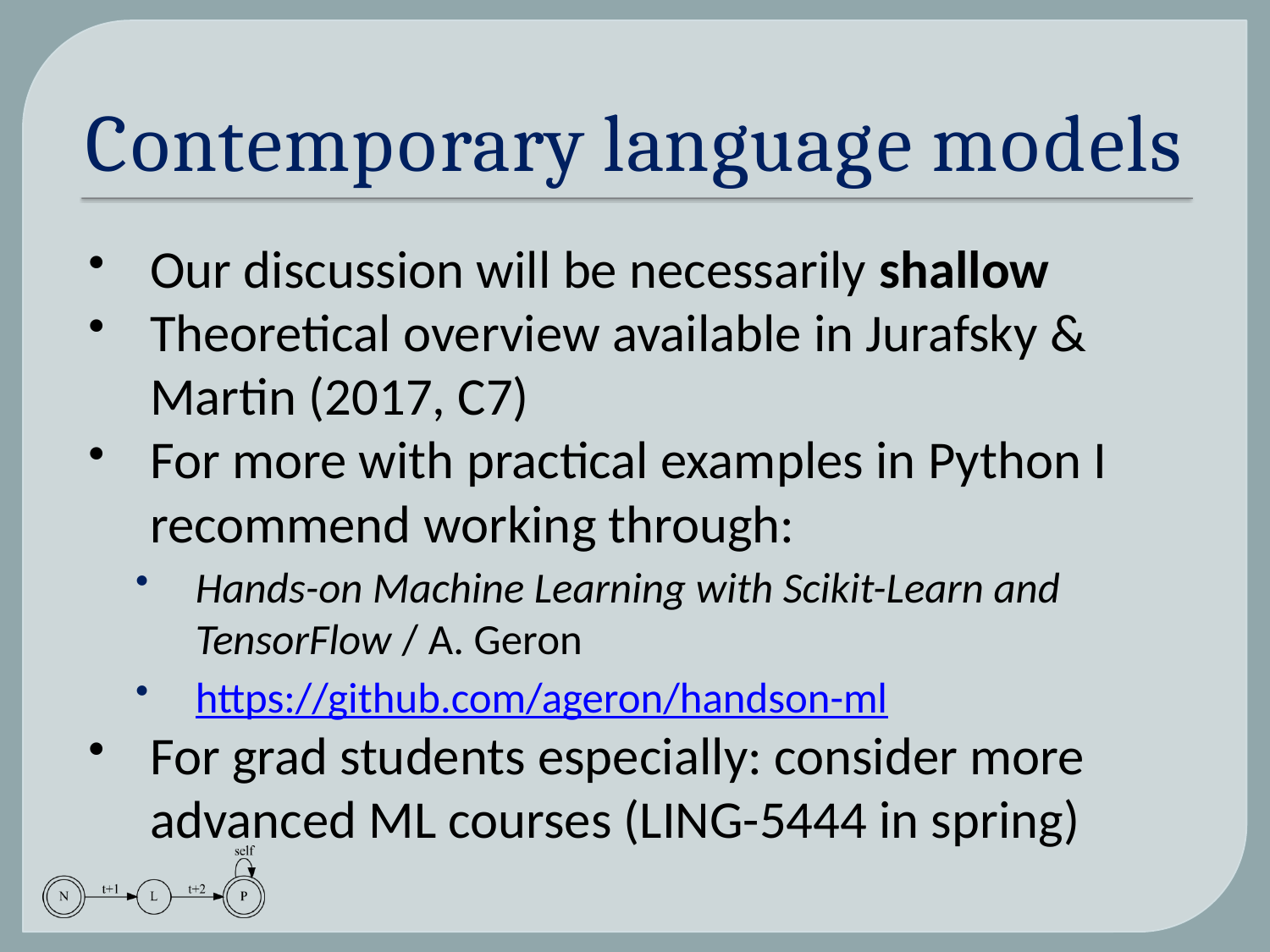

# Contemporary language models
Our discussion will be necessarily shallow
Theoretical overview available in Jurafsky & Martin (2017, C7)
For more with practical examples in Python I recommend working through:
Hands-on Machine Learning with Scikit-Learn and TensorFlow / A. Geron
https://github.com/ageron/handson-ml
For grad students especially: consider more advanced ML courses (LING-5444 in spring)